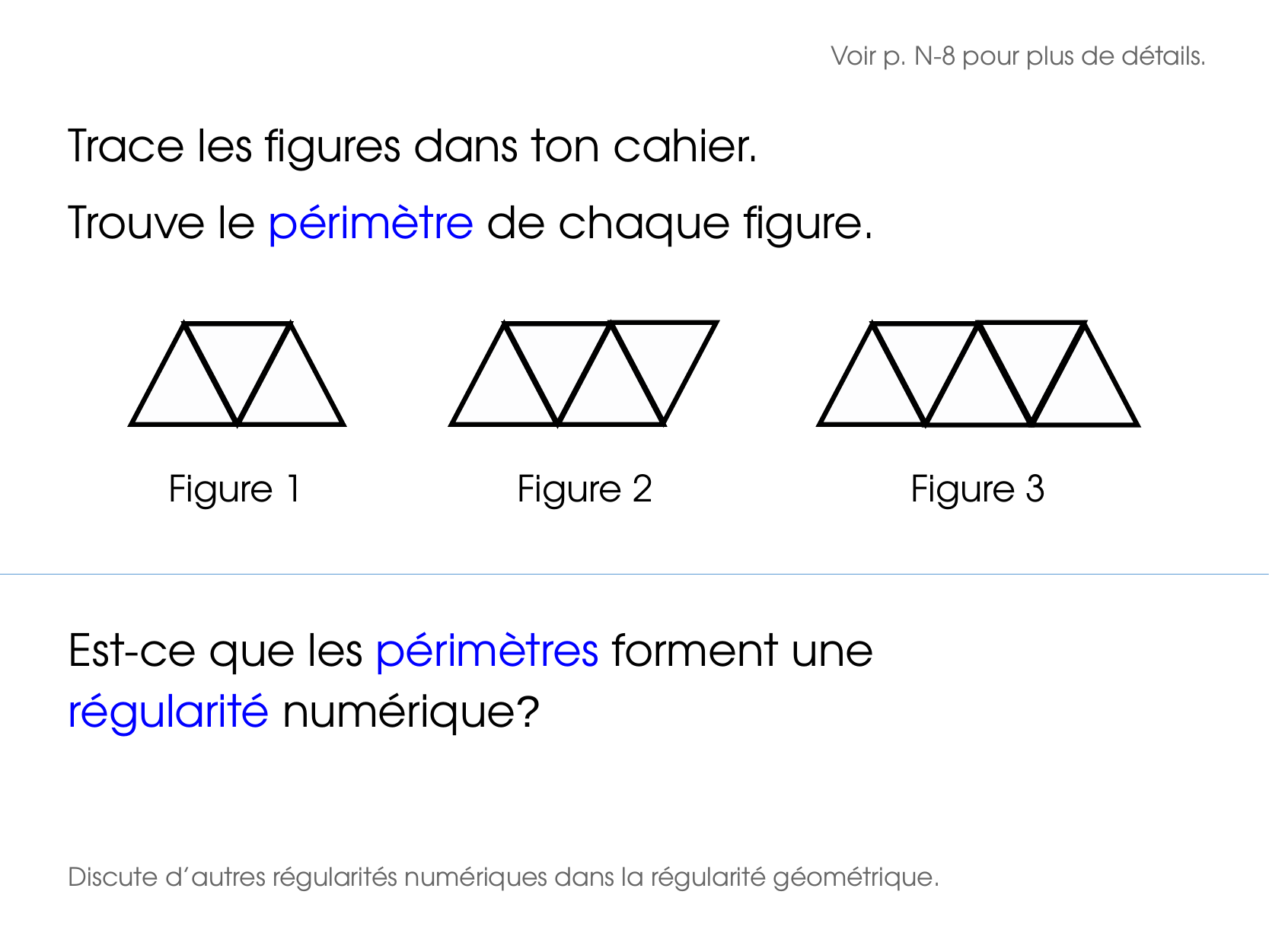

Voir p. N-8 pour plus de détails.
Trace les figures dans ton cahier.
Trouve le périmètre de chaque figure.

Figure 3

Figure 2

Figure 1
Est-ce que les périmètres forment une régularité numérique?
Discute d’autres régularités numériques dans la régularité géométrique.